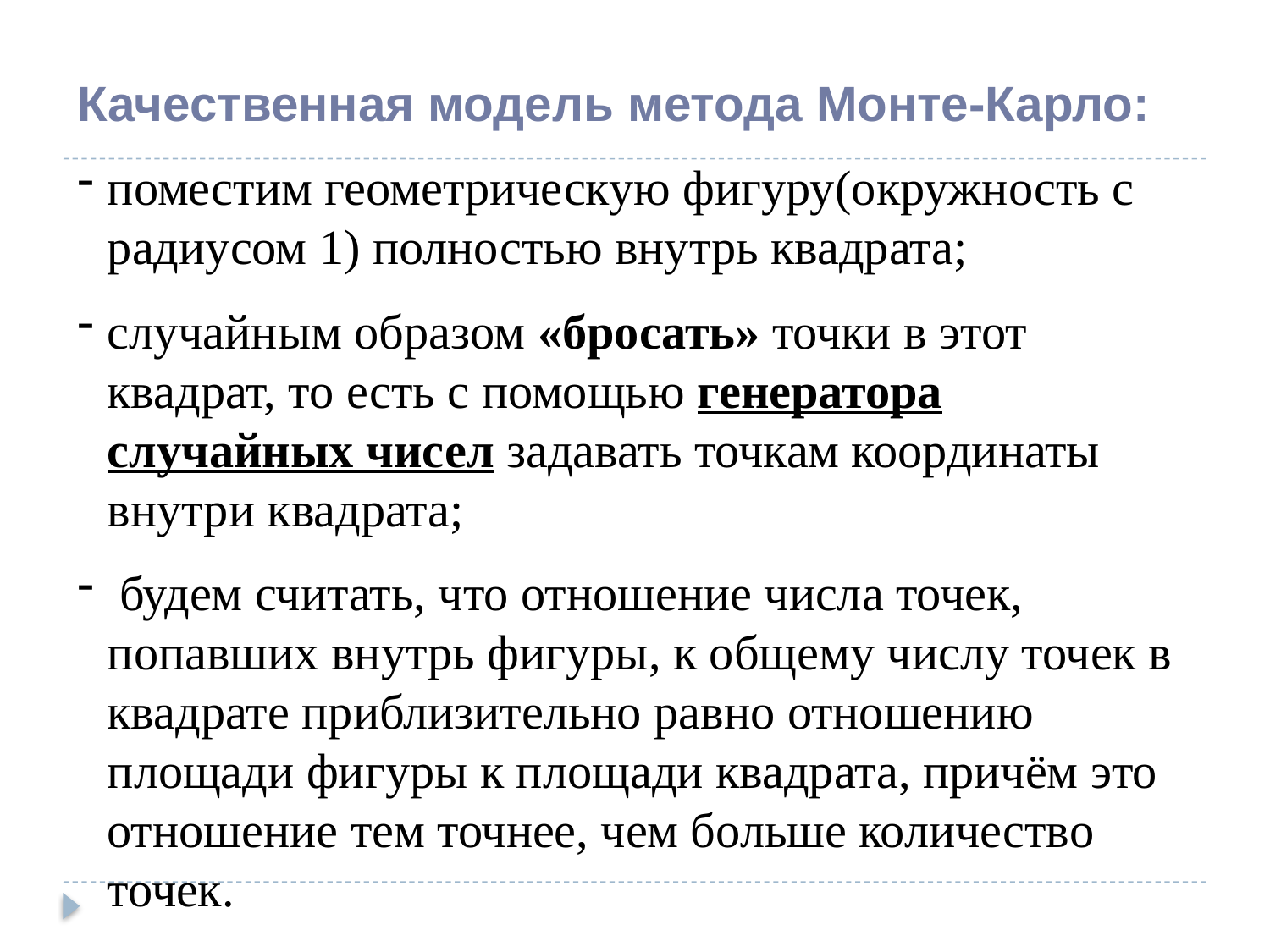

Качественная модель метода Монте-Карло:
поместим геометрическую фигуру(окружность с радиусом 1) полностью внутрь квадрата;
случайным образом «бросать» точки в этот квадрат, то есть с помощью генератора случайных чисел задавать точкам координаты внутри квадрата;
 будем считать, что отношение числа точек, попавших внутрь фигуры, к общему числу точек в квадрате приблизительно равно отношению площади фигуры к площади квадрата, причём это отношение тем точнее, чем больше количество точек.